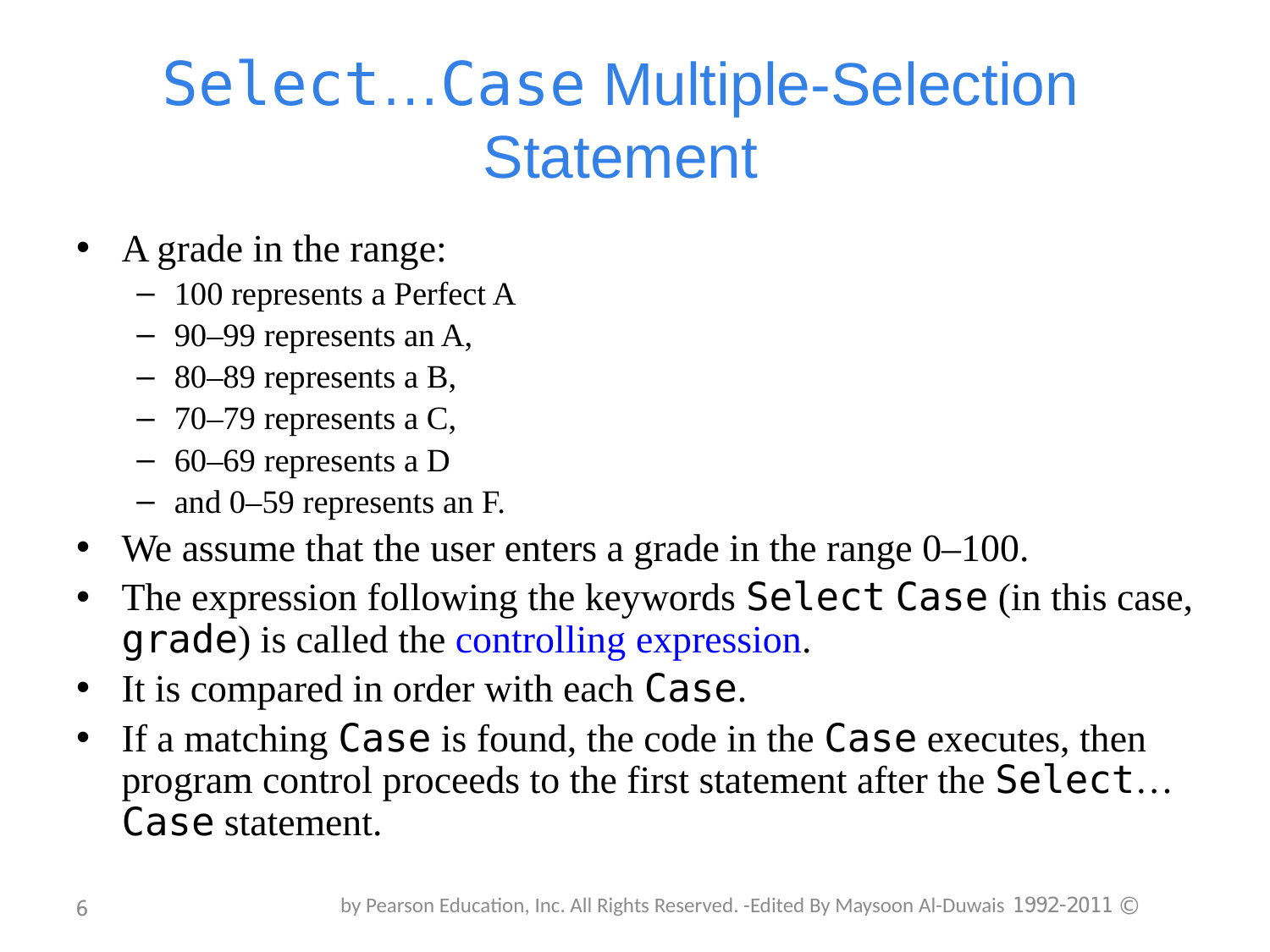

# Select…Case Multiple-Selection Statement
A grade in the range:
100 represents a Perfect A
90–99 represents an A,
80–89 represents a B,
70–79 represents a C,
60–69 represents a D
and 0–59 represents an F.
We assume that the user enters a grade in the range 0–100.
The expression following the keywords Select Case (in this case, grade) is called the controlling expression.
It is compared in order with each Case.
If a matching Case is found, the code in the Case executes, then program control proceeds to the first statement after the Select…Case statement.
© 1992-2011 by Pearson Education, Inc. All Rights Reserved. -Edited By Maysoon Al-Duwais
6